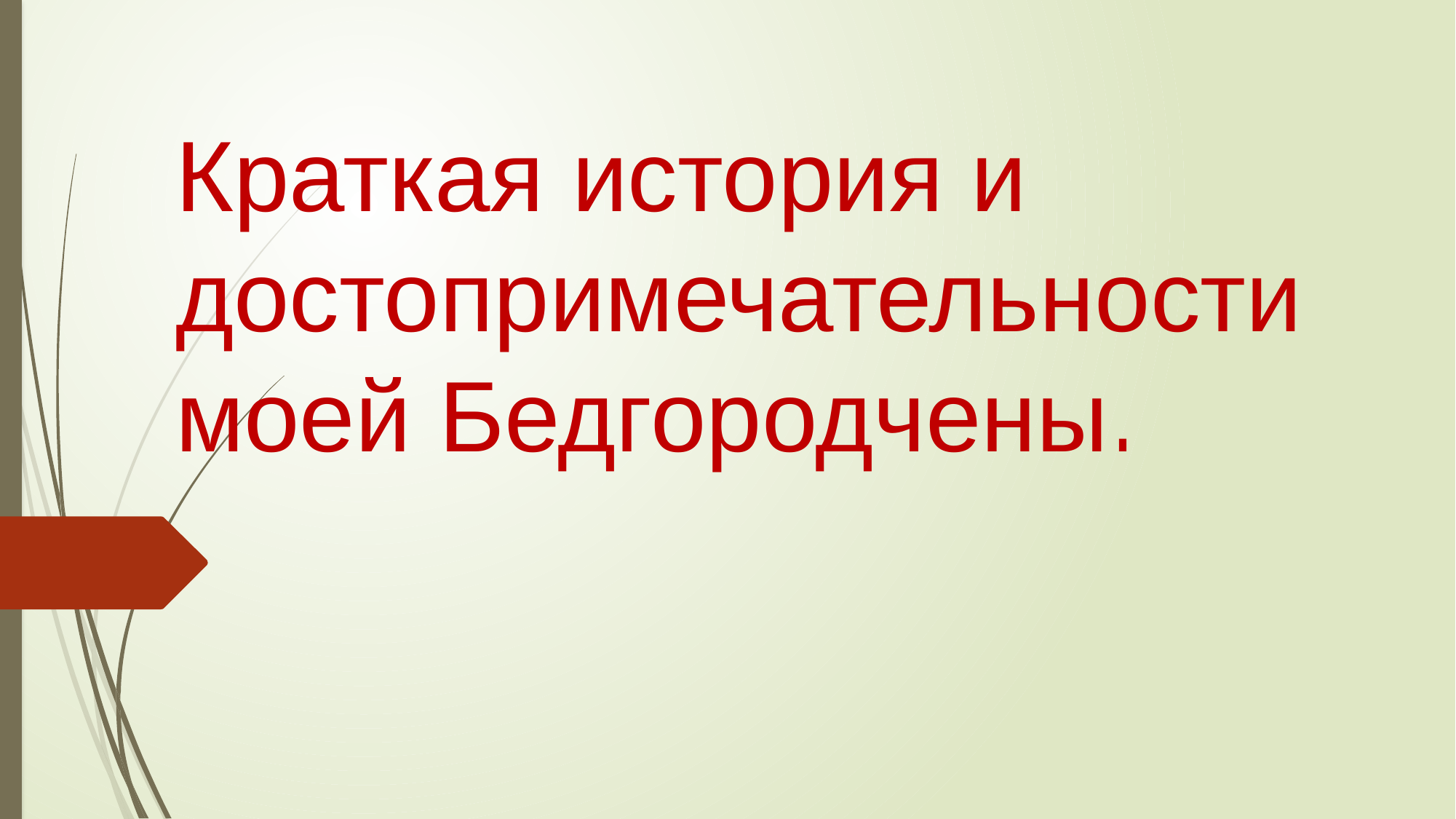

# Краткая история и достопримечательности моей Бедгородчены.